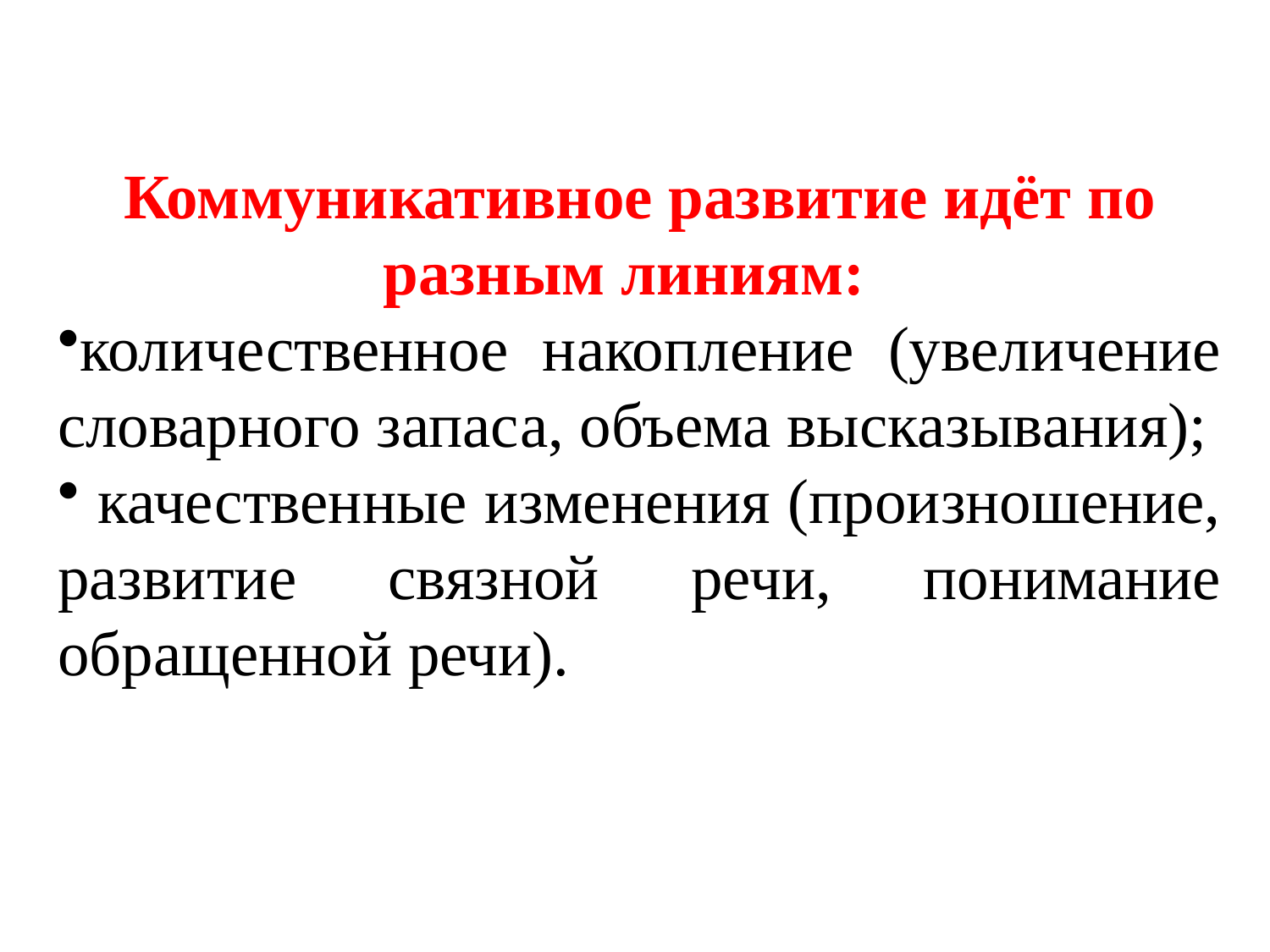

Коммуникативное развитие идёт по разным линиям:
количественное накопление (увеличение словарного запаса, объема высказывания);
 качественные изменения (произношение, развитие связной речи, понимание обращенной речи).